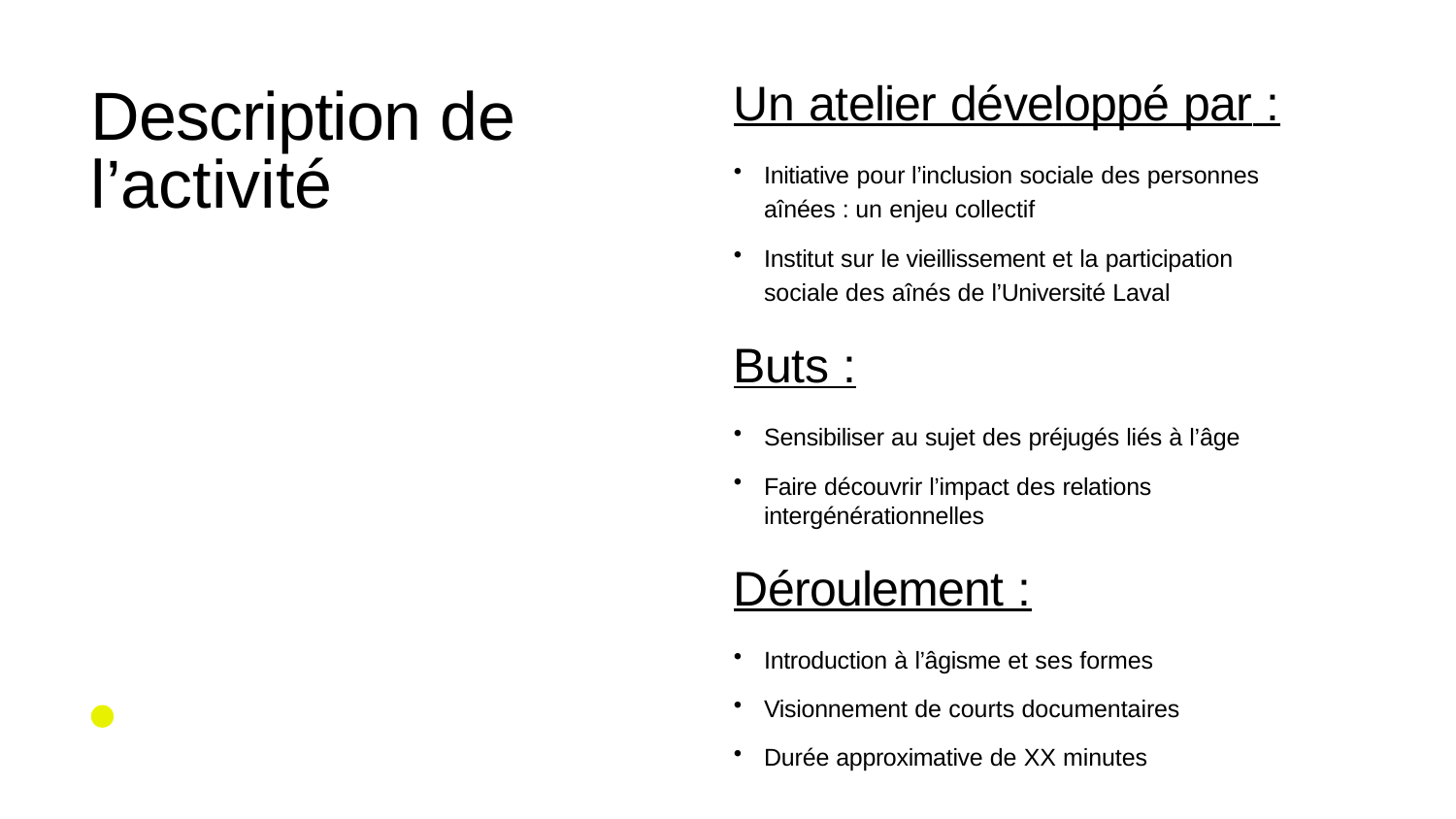

Description de l’activité
Un atelier développé par :
Initiative pour l’inclusion sociale des personnes aînées : un enjeu collectif
Institut sur le vieillissement et la participation sociale des aînés de l’Université Laval
Buts :
Sensibiliser au sujet des préjugés liés à l’âge
Faire découvrir l’impact des relations intergénérationnelles
Déroulement :
Introduction à l’âgisme et ses formes
Visionnement de courts documentaires
Durée approximative de XX minutes